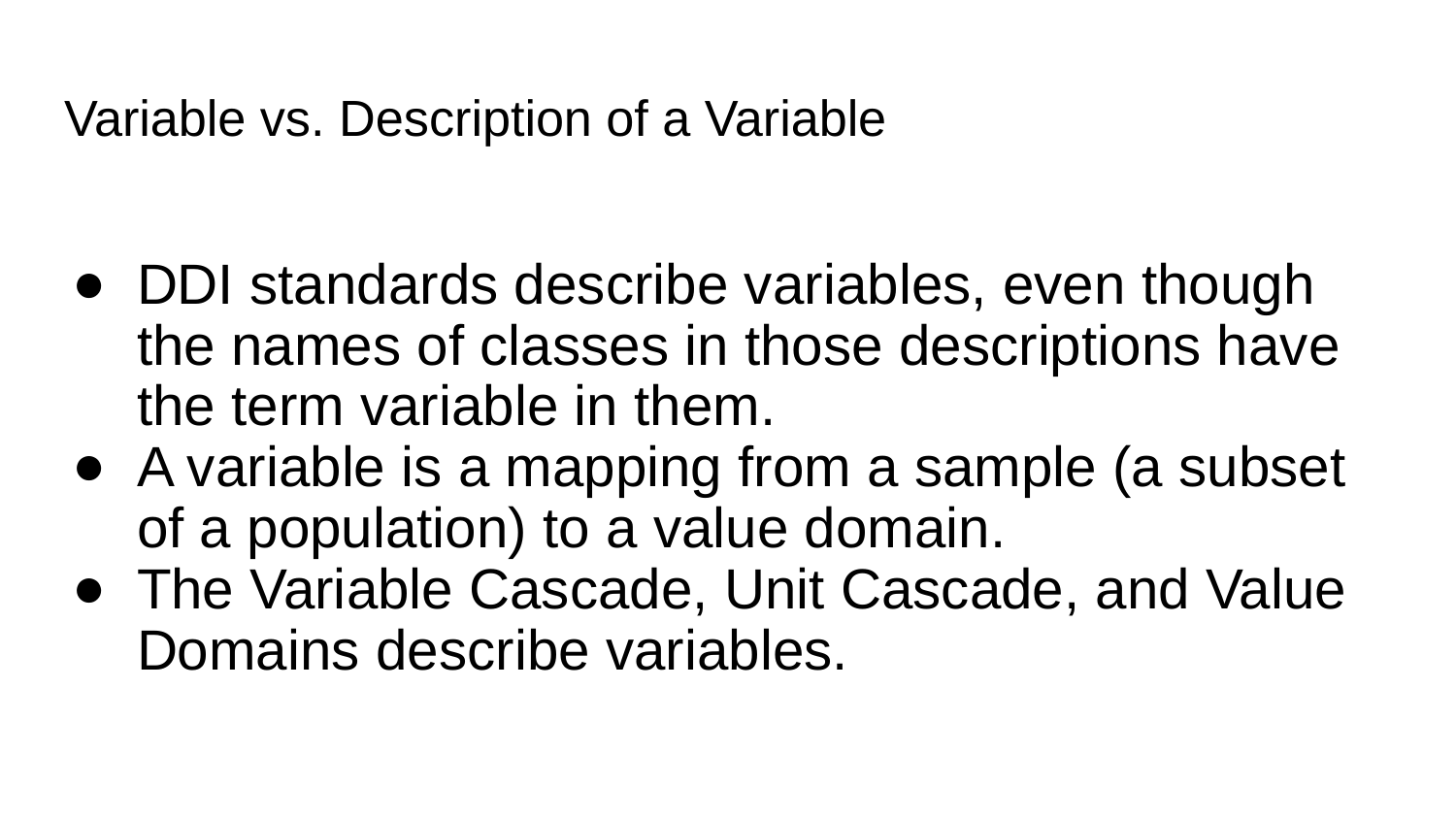

# Variable vs. Description of a Variable
DDI standards describe variables, even though the names of classes in those descriptions have the term variable in them.
A variable is a mapping from a sample (a subset of a population) to a value domain.
The Variable Cascade, Unit Cascade, and Value Domains describe variables.